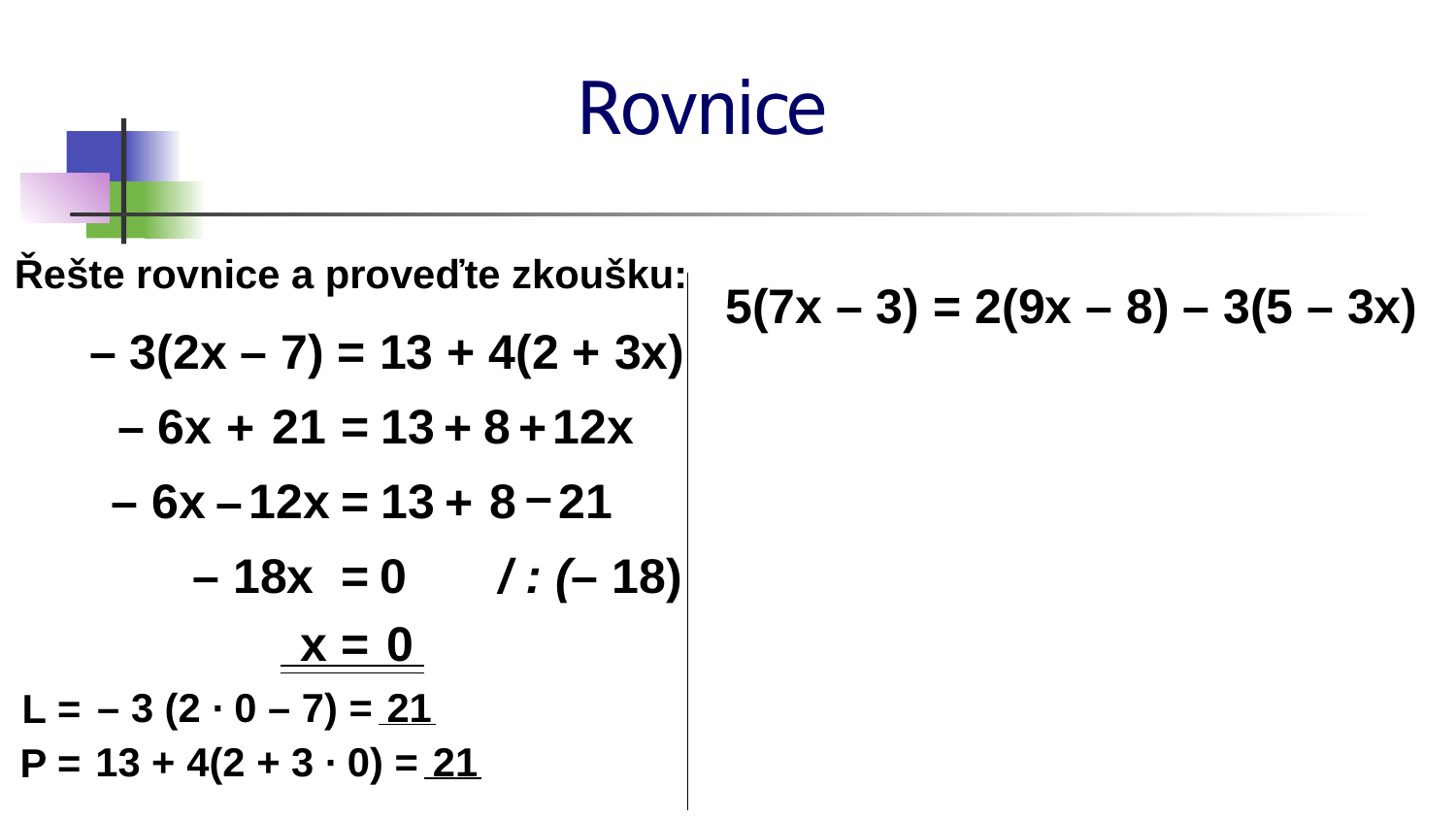

x = – 2

# Rovnice
Řešte rovnice a proveďte zkoušku:
5(7x – 3) = 2(9x – 8) – 3(5 – 3x)
 – 3(2x – 7) = 13 + 4(2 + 3x)
– 6x
+
21
=
13
+
8
+
12x
–
– 6x
–
12x
=
13
+
8
21
– 18x
=
0
/ : (– 18)
x
=
0
21
L =
– 3 (2 ∙ 0 – 7) =
21
P =
13 + 4(2 + 3 ∙ 0) =